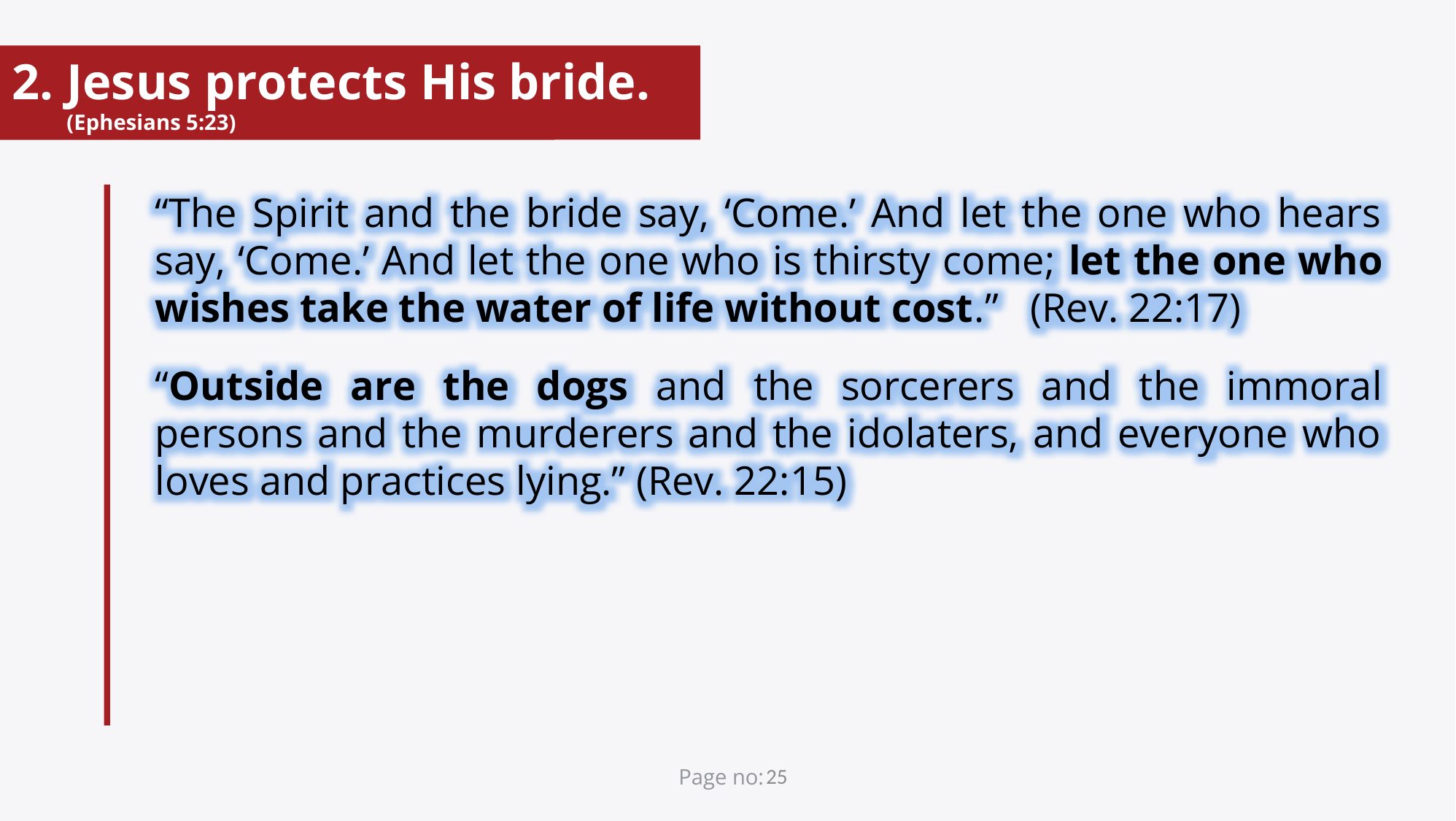

Jesus protects His bride. (Ephesians 5:23)

“The Spirit and the bride say, ‘Come.’ And let the one who hears say, ‘Come.’ And let the one who is thirsty come; let the one who wishes take the water of life without cost.”	(Rev. 22:17)
“Outside are the dogs and the sorcerers and the immoral persons and the murderers and the idolaters, and everyone who loves and practices lying.” (Rev. 22:15)